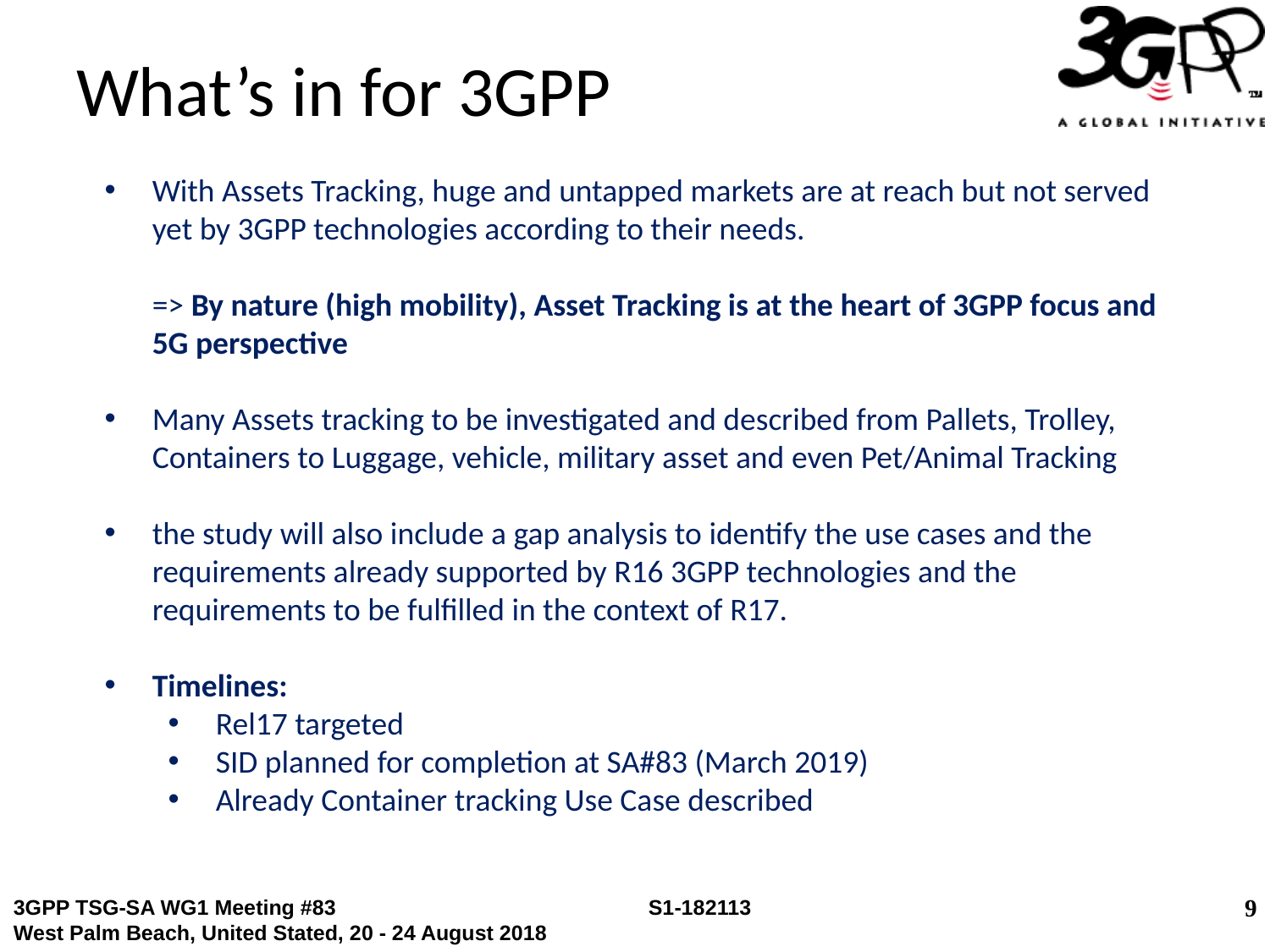

# What’s in for 3GPP
With Assets Tracking, huge and untapped markets are at reach but not served yet by 3GPP technologies according to their needs.
=> By nature (high mobility), Asset Tracking is at the heart of 3GPP focus and 5G perspective

Many Assets tracking to be investigated and described from Pallets, Trolley, Containers to Luggage, vehicle, military asset and even Pet/Animal Tracking

the study will also include a gap analysis to identify the use cases and the requirements already supported by R16 3GPP technologies and the requirements to be fulfilled in the context of R17.

Timelines:
Rel17 targeted
SID planned for completion at SA#83 (March 2019)
Already Container tracking Use Case described

9